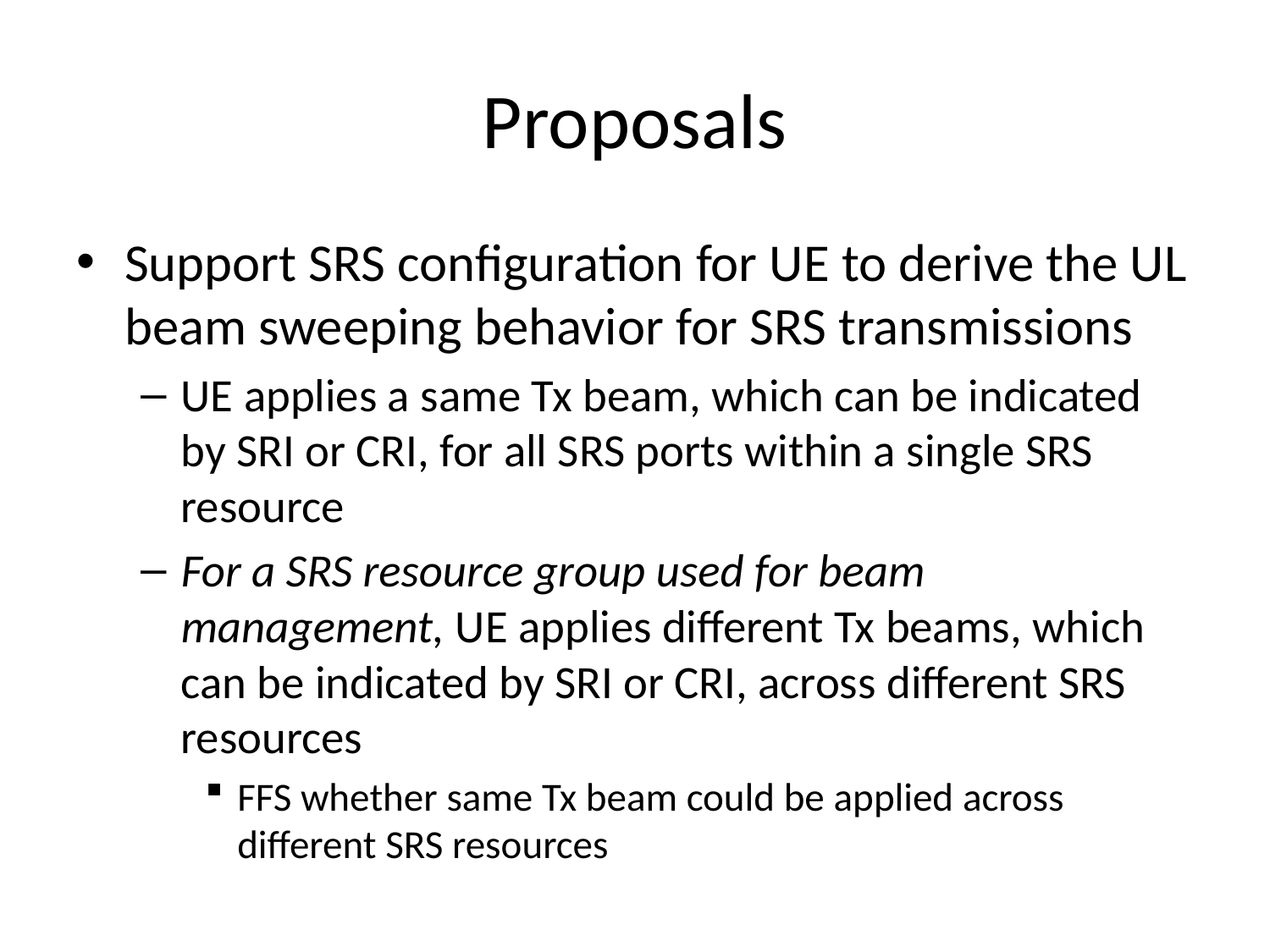

# Proposals
Support SRS configuration for UE to derive the UL beam sweeping behavior for SRS transmissions
UE applies a same Tx beam, which can be indicated by SRI or CRI, for all SRS ports within a single SRS resource
For a SRS resource group used for beam management, UE applies different Tx beams, which can be indicated by SRI or CRI, across different SRS resources
FFS whether same Tx beam could be applied across different SRS resources